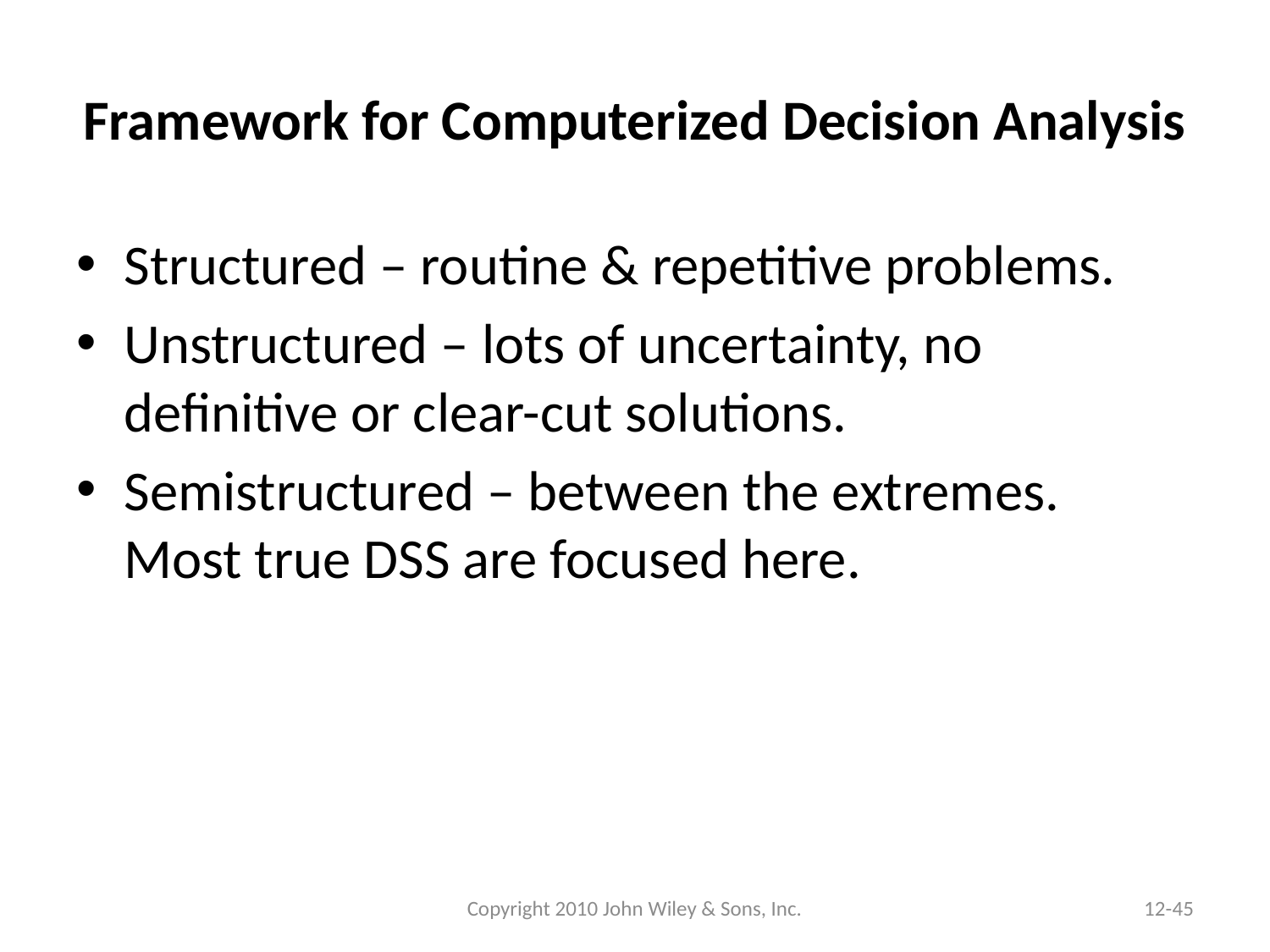

# Framework for Computerized Decision Analysis
Structured – routine & repetitive problems.
Unstructured – lots of uncertainty, no definitive or clear-cut solutions.
Semistructured – between the extremes.  Most true DSS are focused here.
Copyright 2010 John Wiley & Sons, Inc.
12-45